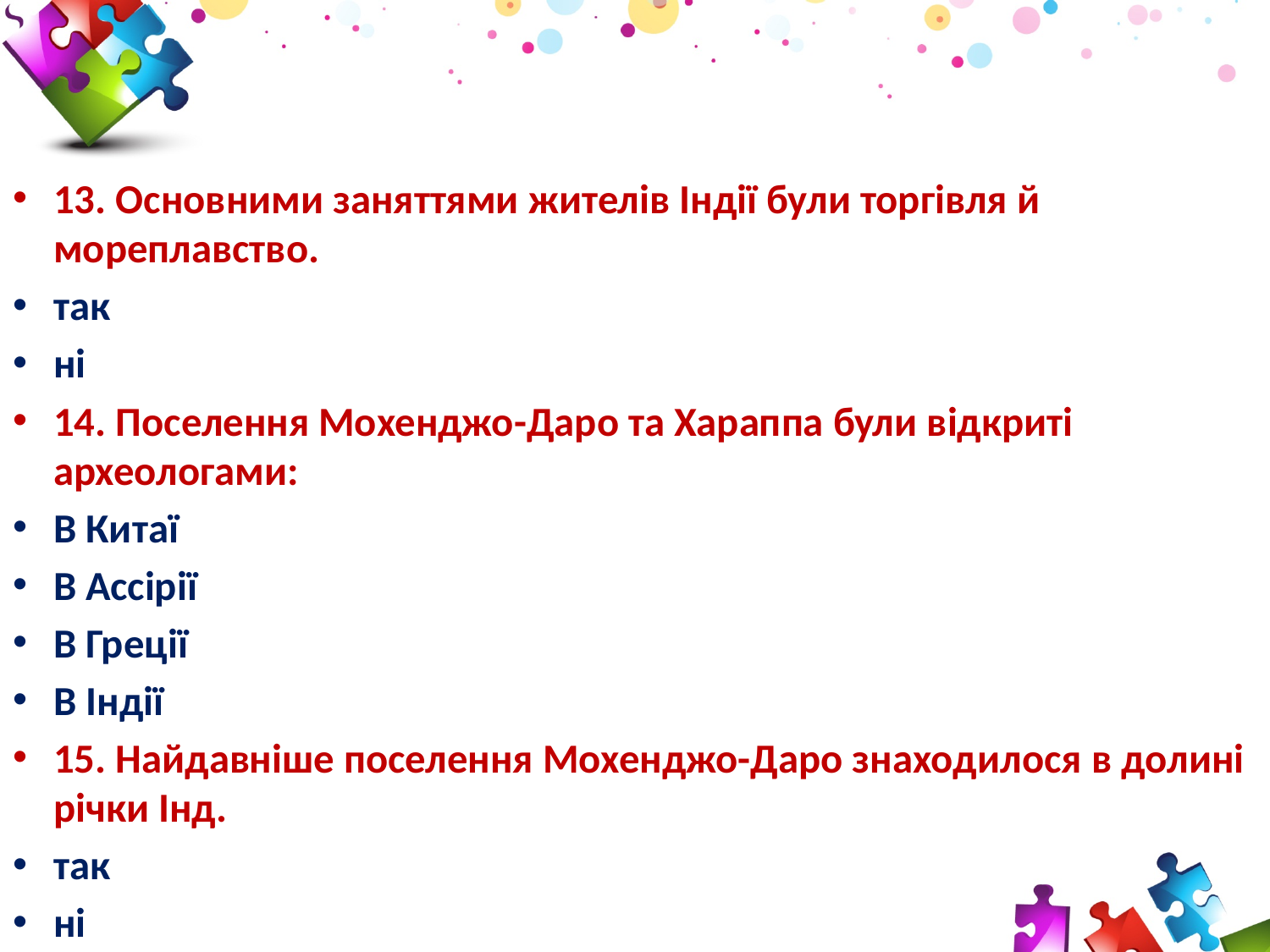

#
13. Основними заняттями жителів Індії були торгівля й мореплавство.
так
ні
14. Поселення Мохенджо-Даро та Хараппа були відкриті археологами:
В Китаї
В Ассірії
В Греції
В Індії
15. Найдавніше поселення Мохенджо-Даро знаходилося в долині річки Інд.
так
ні